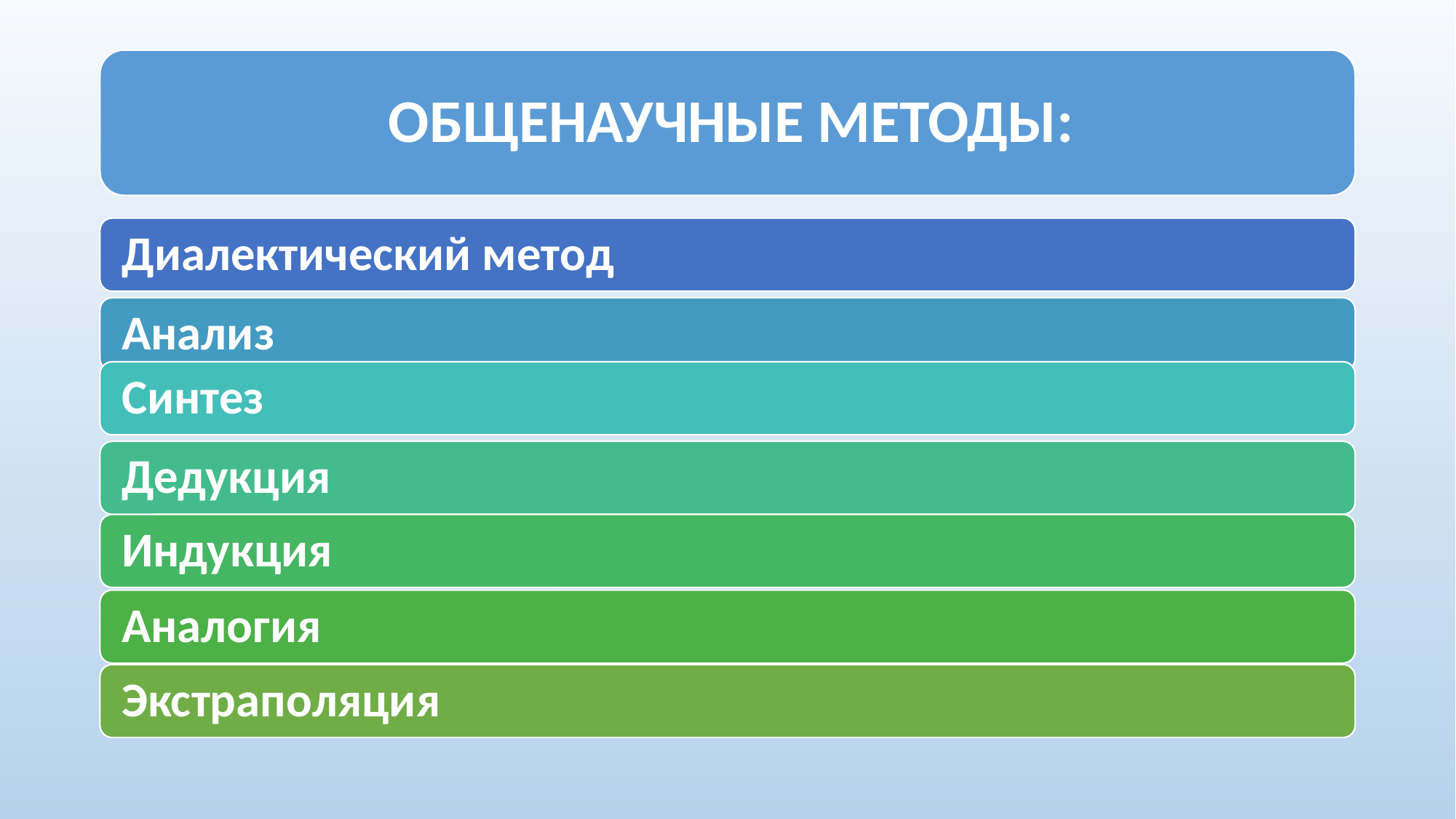

ОБЩЕНАУЧНЫЕ МЕТОДЫ:
Диалектический метод
Анализ
Синтез
Дедукция
Индукция
Аналогия
Экстраполяция